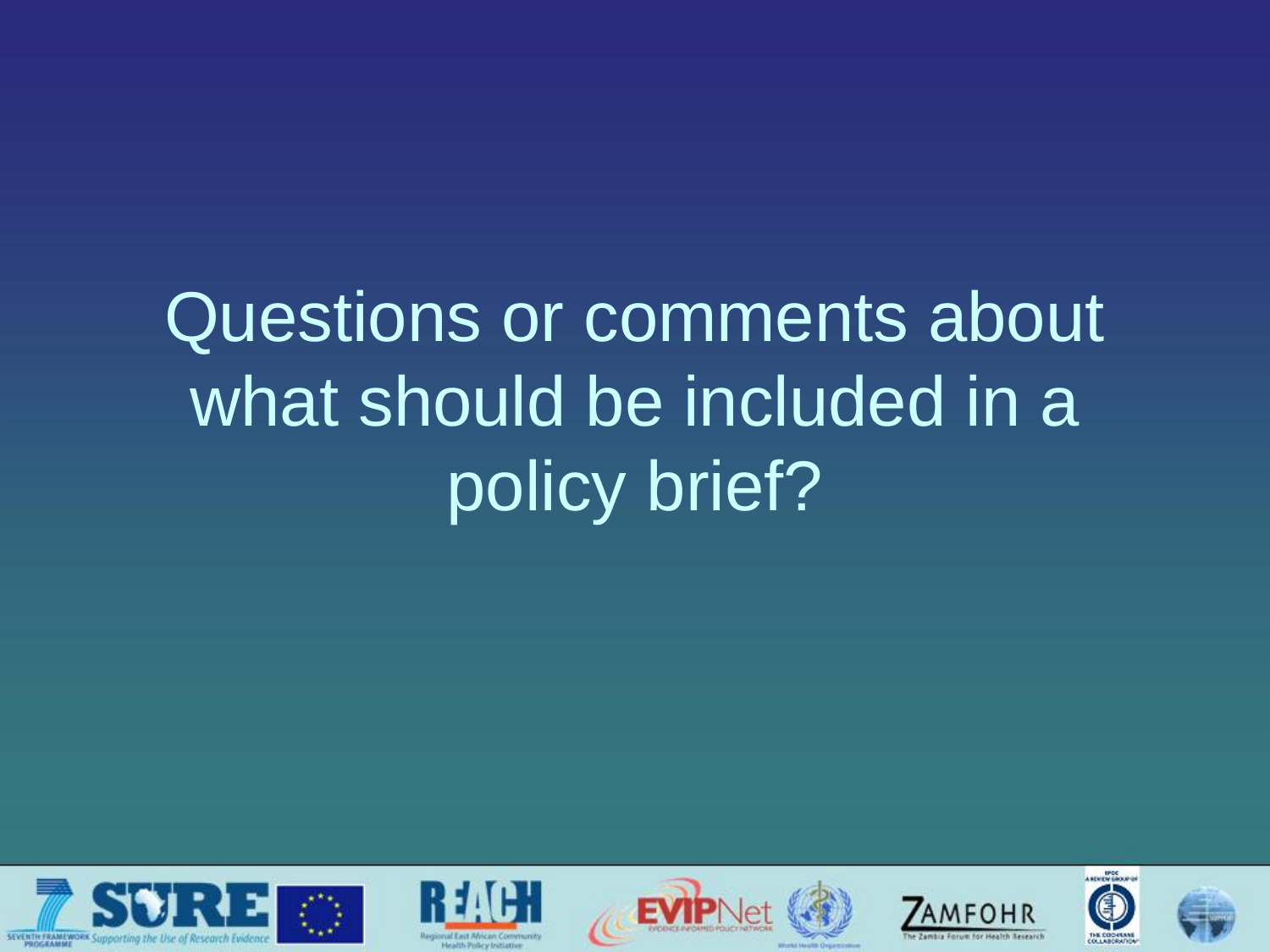

# Questions or comments about what should be included in a policy brief?